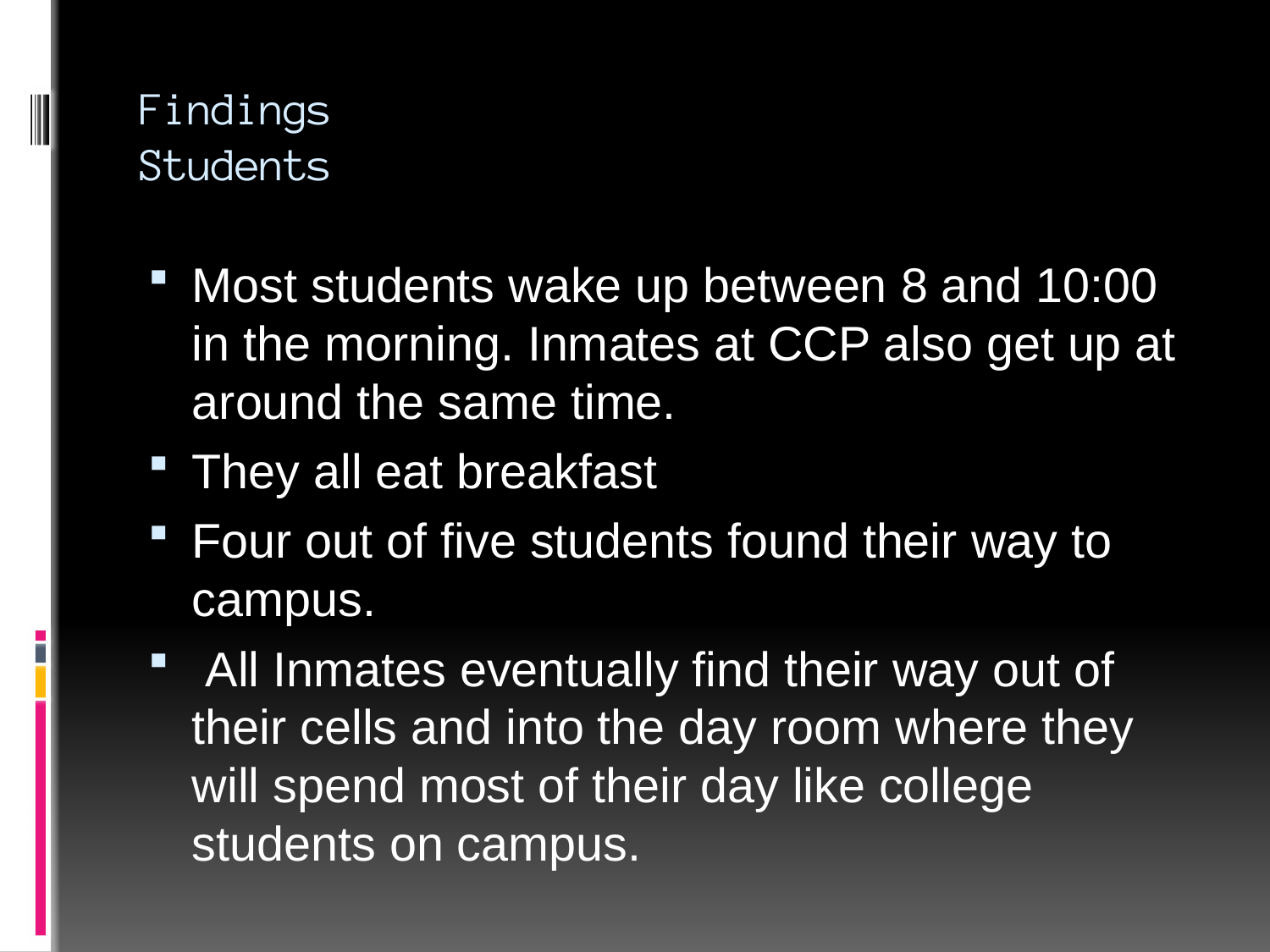

# Findings Students
Most students wake up between 8 and 10:00 in the morning. Inmates at CCP also get up at around the same time.
They all eat breakfast
Four out of five students found their way to campus.
 All Inmates eventually find their way out of their cells and into the day room where they will spend most of their day like college students on campus.